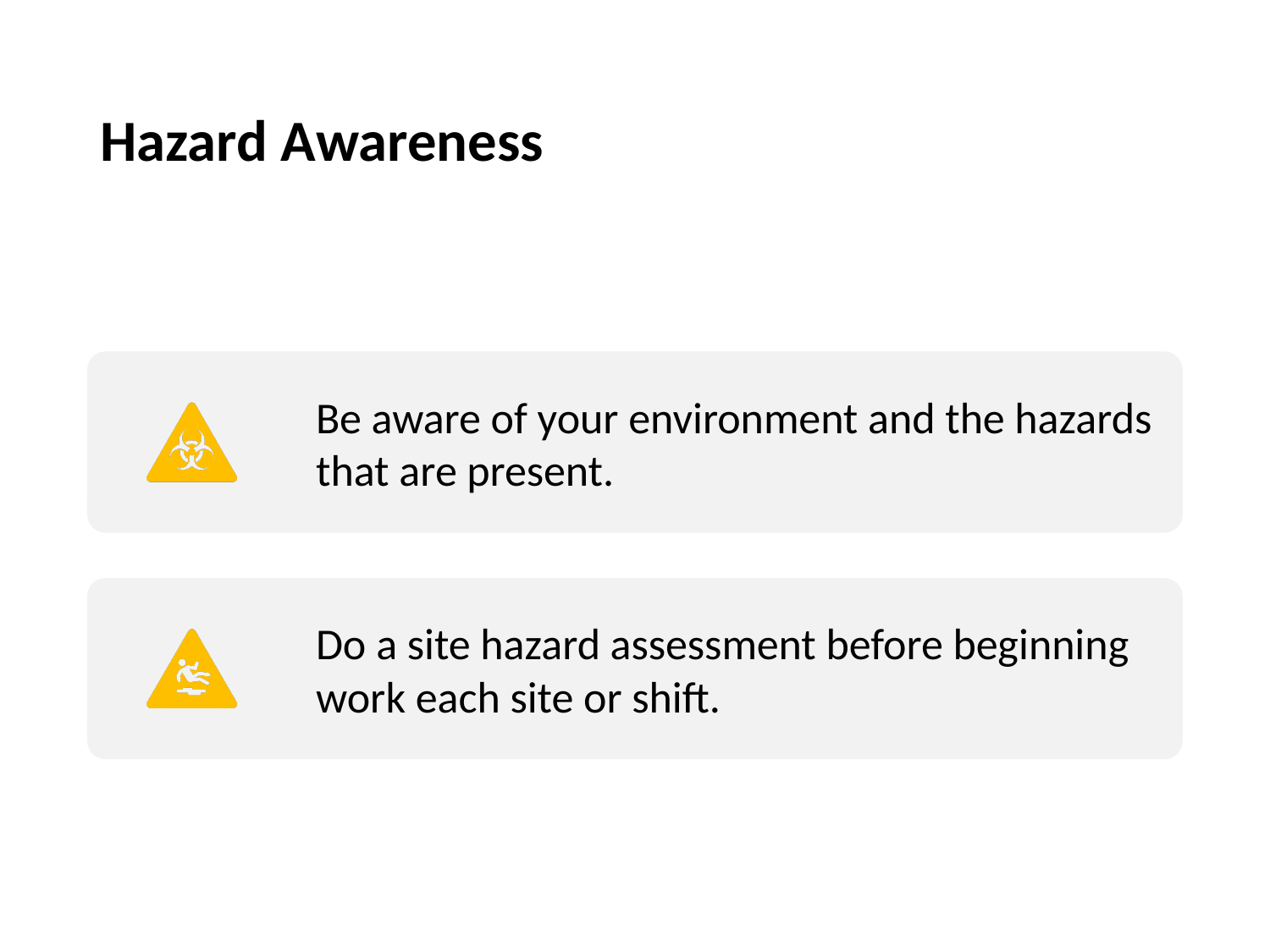

# Hazard Awareness
Be aware of your environment and the hazards that are present.
Do a site hazard assessment before beginning work each site or shift.